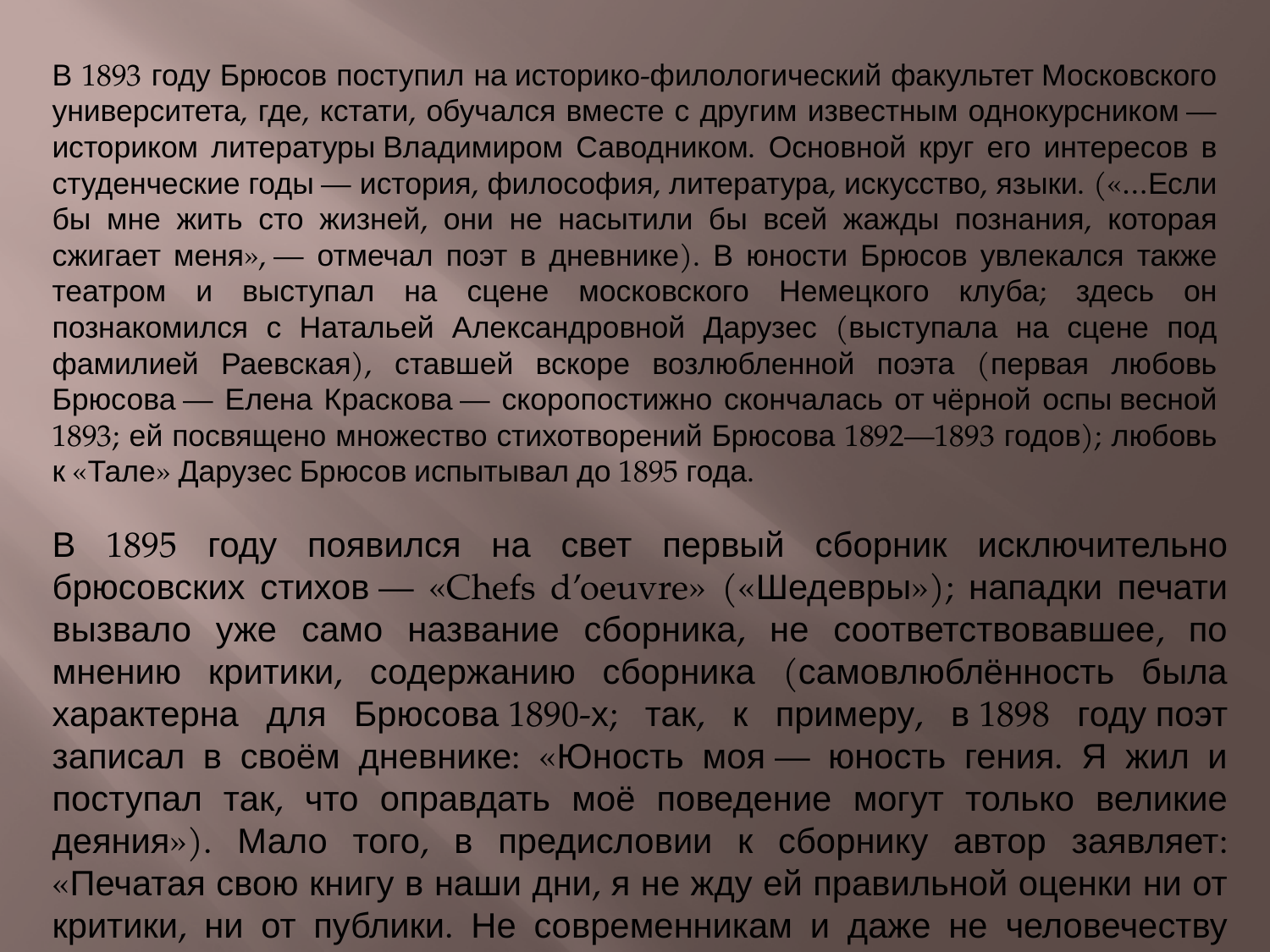

В 1893 году Брюсов поступил на историко-филологический факультет Московского университета, где, кстати, обучался вместе с другим известным однокурсником — историком литературы Владимиром Саводником. Основной круг его интересов в студенческие годы — история, философия, литература, искусство, языки. («…Если бы мне жить сто жизней, они не насытили бы всей жажды познания, которая сжигает меня», — отмечал поэт в дневнике). В юности Брюсов увлекался также театром и выступал на сцене московского Немецкого клуба; здесь он познакомился с Натальей Александровной Дарузес (выступала на сцене под фамилией Раевская), ставшей вскоре возлюбленной поэта (первая любовь Брюсова — Елена Краскова — скоропостижно скончалась от чёрной оспы весной 1893; ей посвящено множество стихотворений Брюсова 1892—1893 годов); любовь к «Тале» Дарузес Брюсов испытывал до 1895 года.

В 1895 году появился на свет первый сборник исключительно брюсовских стихов — «Chefs d’oeuvre» («Шедевры»); нападки печати вызвало уже само название сборника, не соответствовавшее, по мнению критики, содержанию сборника (самовлюблённость была характерна для Брюсова 1890-х; так, к примеру, в 1898 году поэт записал в своём дневнике: «Юность моя — юность гения. Я жил и поступал так, что оправдать моё поведение могут только великие деяния»). Мало того, в предисловии к сборнику автор заявляет: «Печатая свою книгу в наши дни, я не жду ей правильной оценки ни от критики, ни от публики. Не современникам и даже не человечеству завещаю я эту книгу, а вечности и искусству».